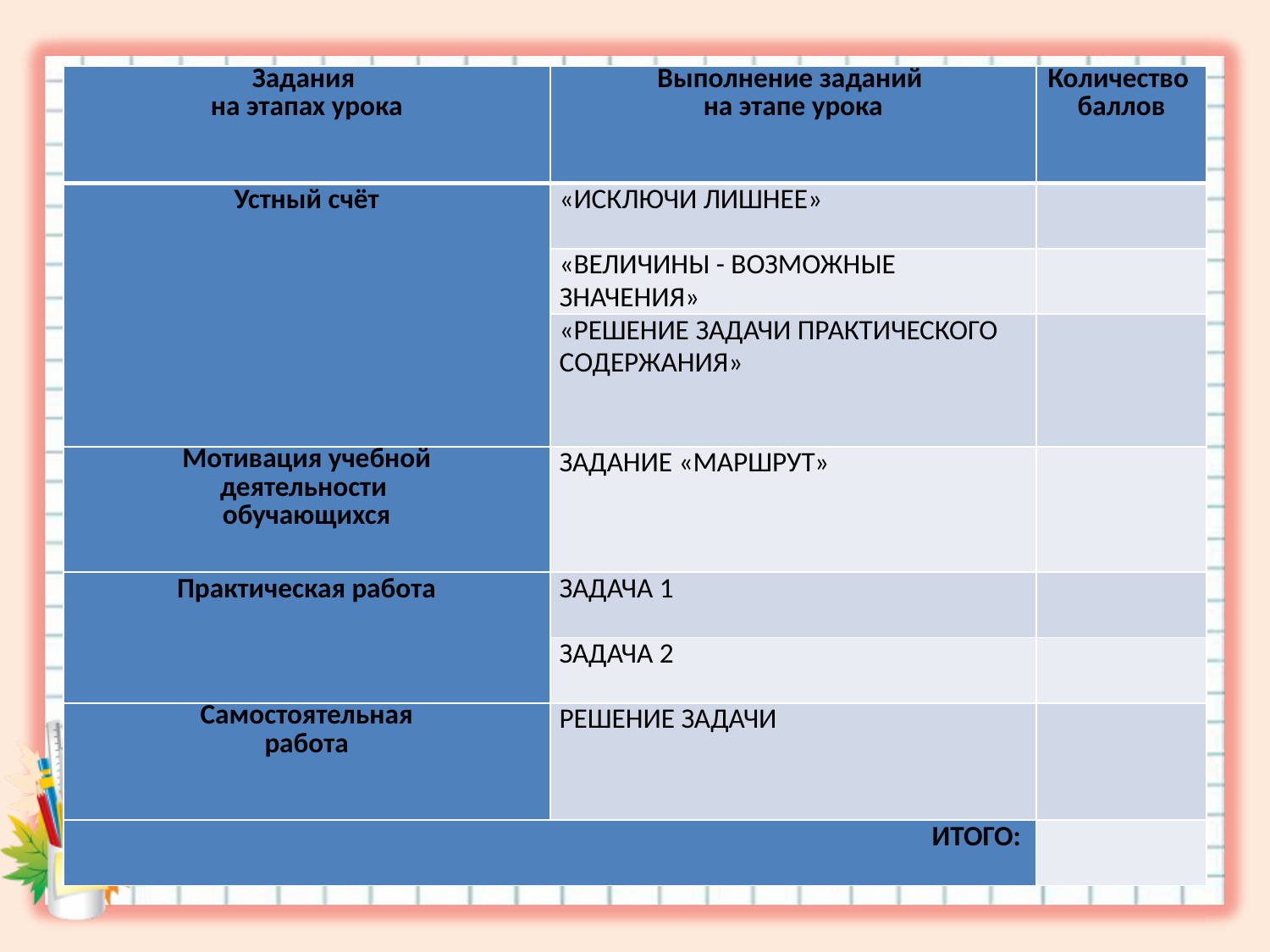

| Задания на этапах урока | Выполнение заданий на этапе урока | Количество баллов |
| --- | --- | --- |
| Устный счёт | «ИСКЛЮЧИ ЛИШНЕЕ» |  |
|  | «ВЕЛИЧИНЫ - ВОЗМОЖНЫЕ ЗНАЧЕНИЯ» |  |
|  | «РЕШЕНИЕ ЗАДАЧИ ПРАКТИЧЕСКОГО СОДЕРЖАНИЯ» |  |
| Мотивация учебной деятельности обучающихся | ЗАДАНИЕ «МАРШРУТ» |  |
| Практическая работа | ЗАДАЧА 1 |  |
|  | ЗАДАЧА 2 |  |
| Самостоятельная работа | РЕШЕНИЕ ЗАДАЧИ |  |
| ИТОГО: |  |  |